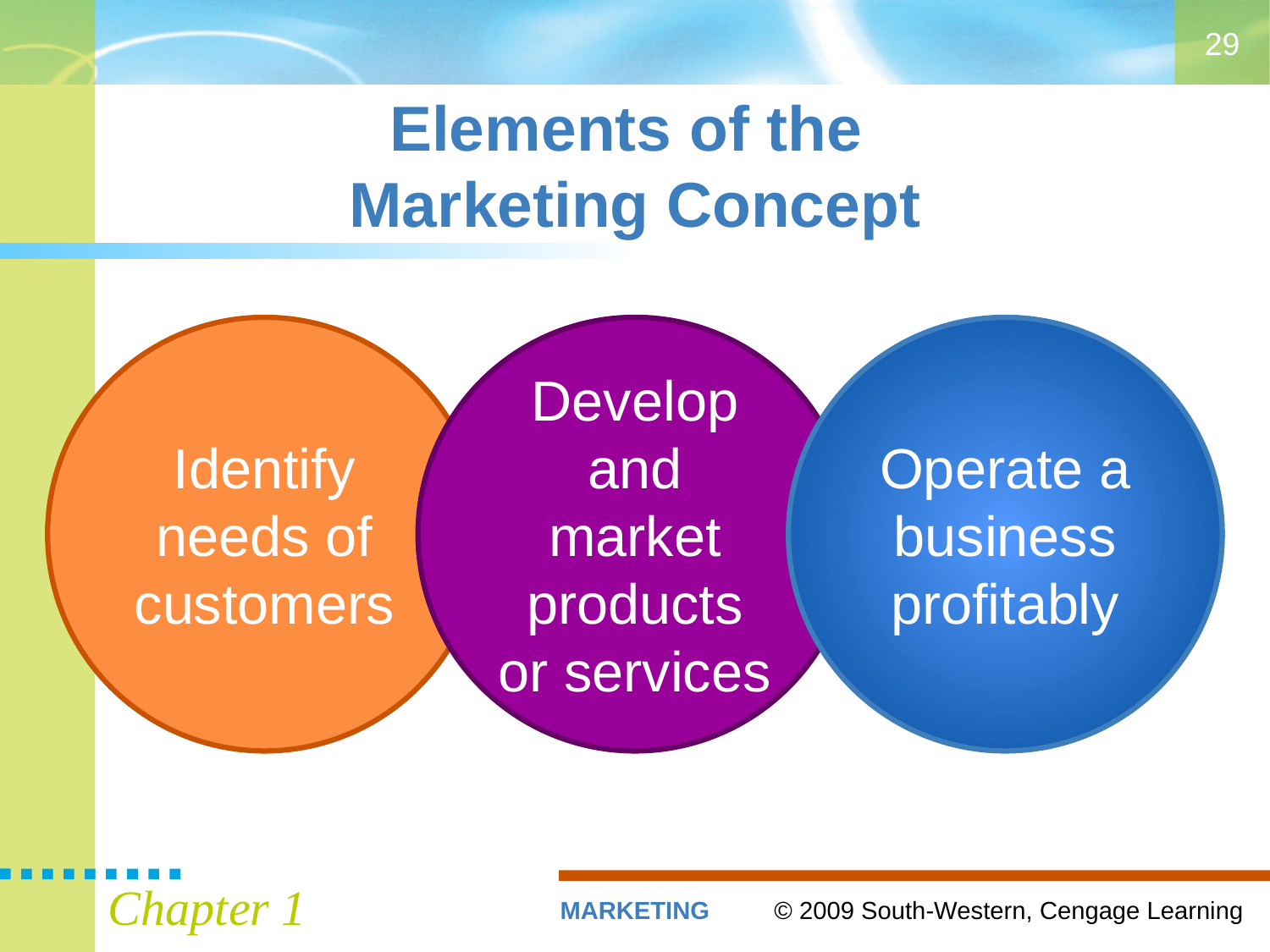

29
# Elements of the Marketing Concept
Identify needs of customers
Develop and market products or services
Operate a business profitably
Chapter 1